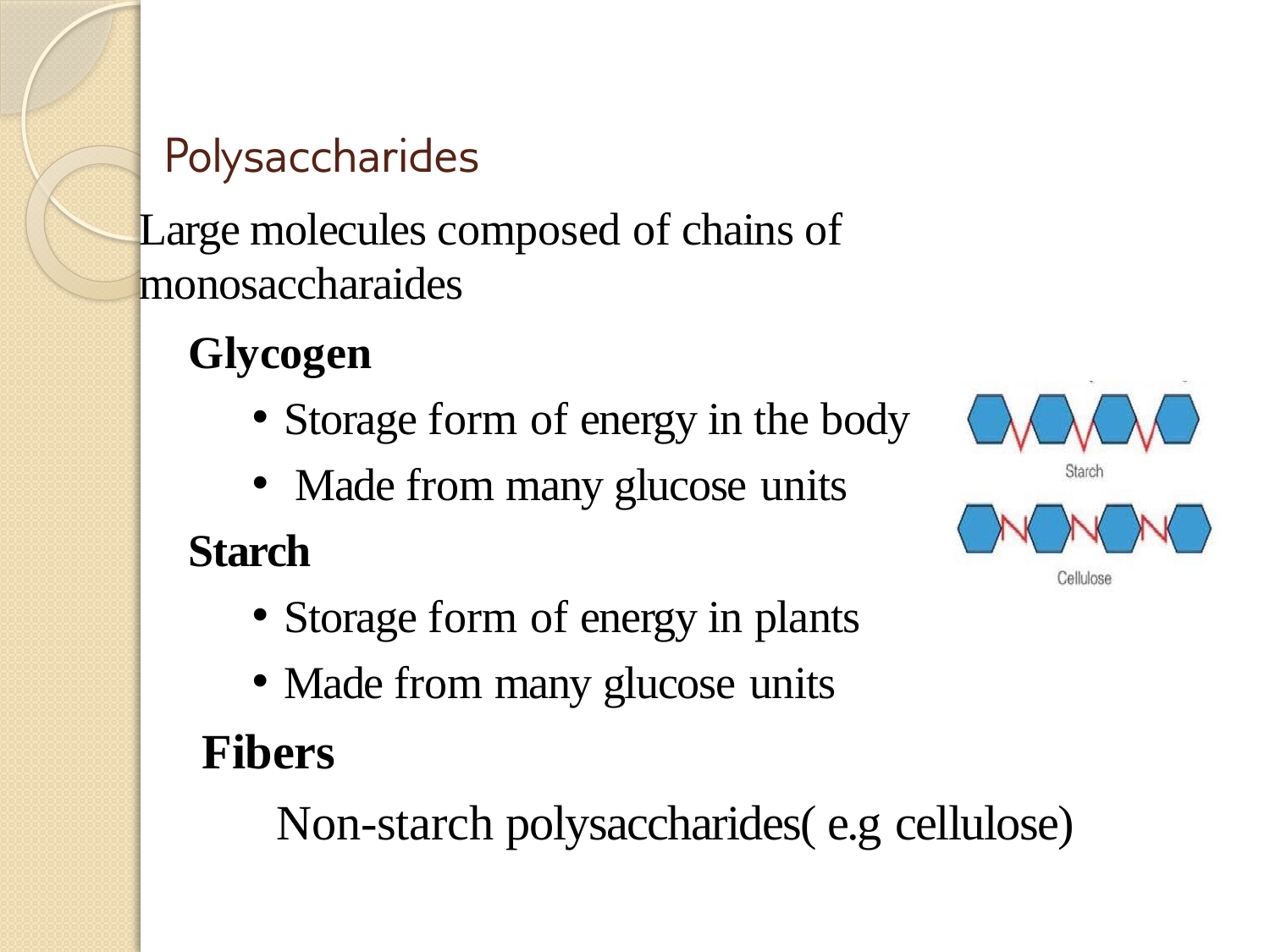

# Polysaccharides
Large molecules composed of chains of    monosaccharaides
Glycogen
Storage form of energy in the body
Made from many glucose units
Starch
Storage form of energy in plants
Made from many glucose units
Fibers
Non-starch polysaccharides( e.g cellulose)